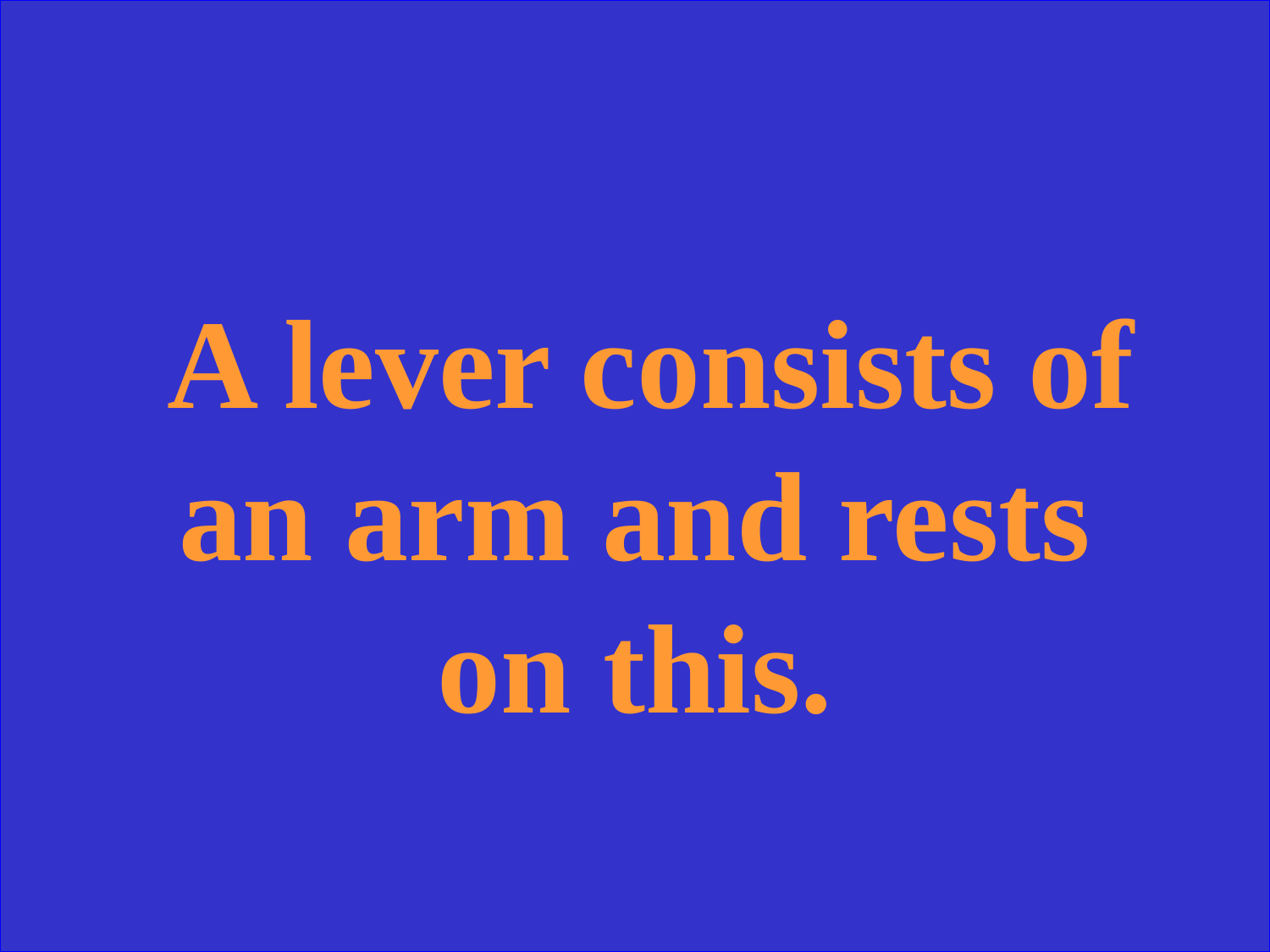

A lever consists of an arm and rests on this.